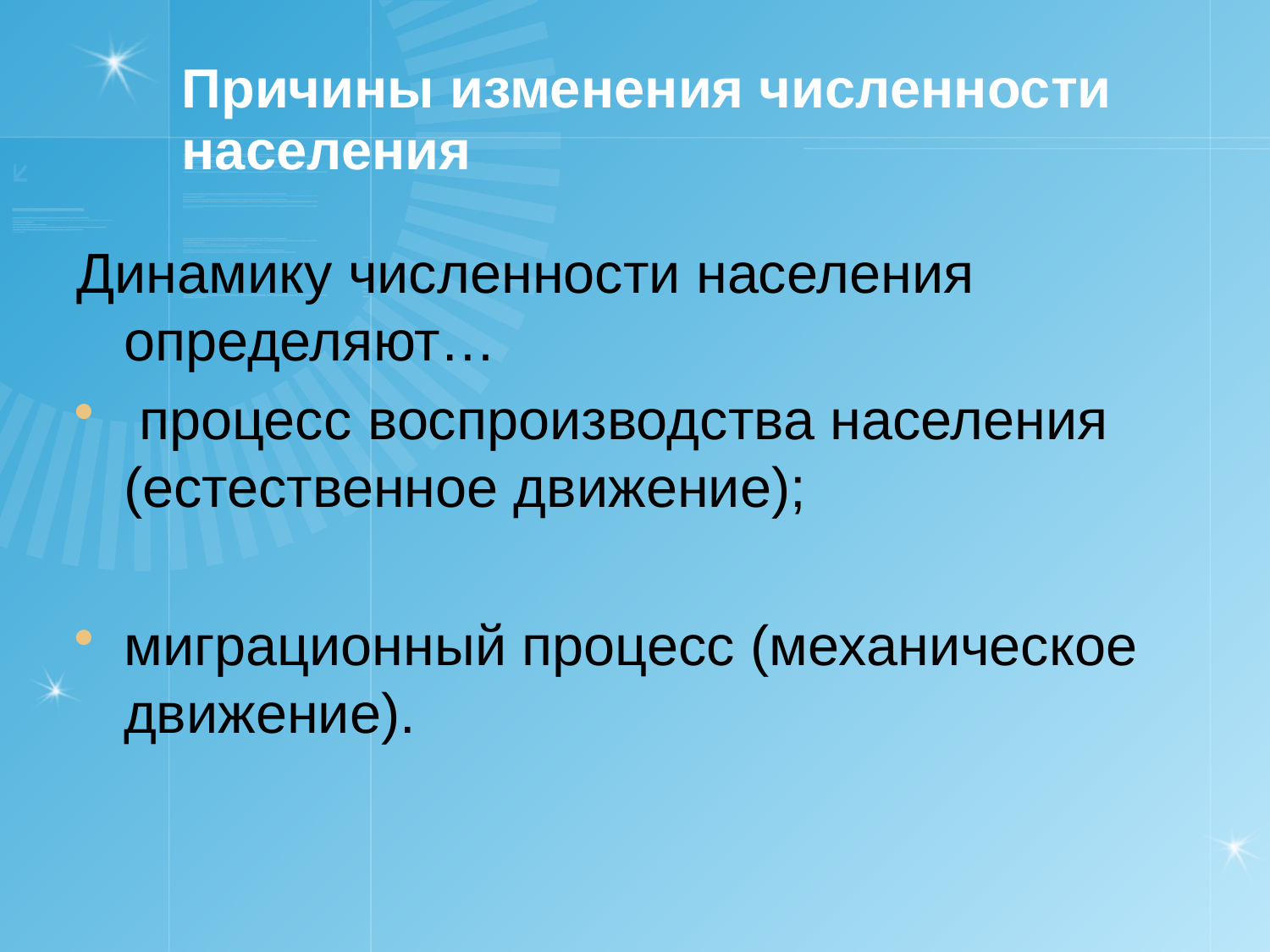

# Причины изменения численности населения
Динамику численности населения определяют…
 процесс воспроизводства населения (естественное движение);

миграционный процесс (механическое движение).